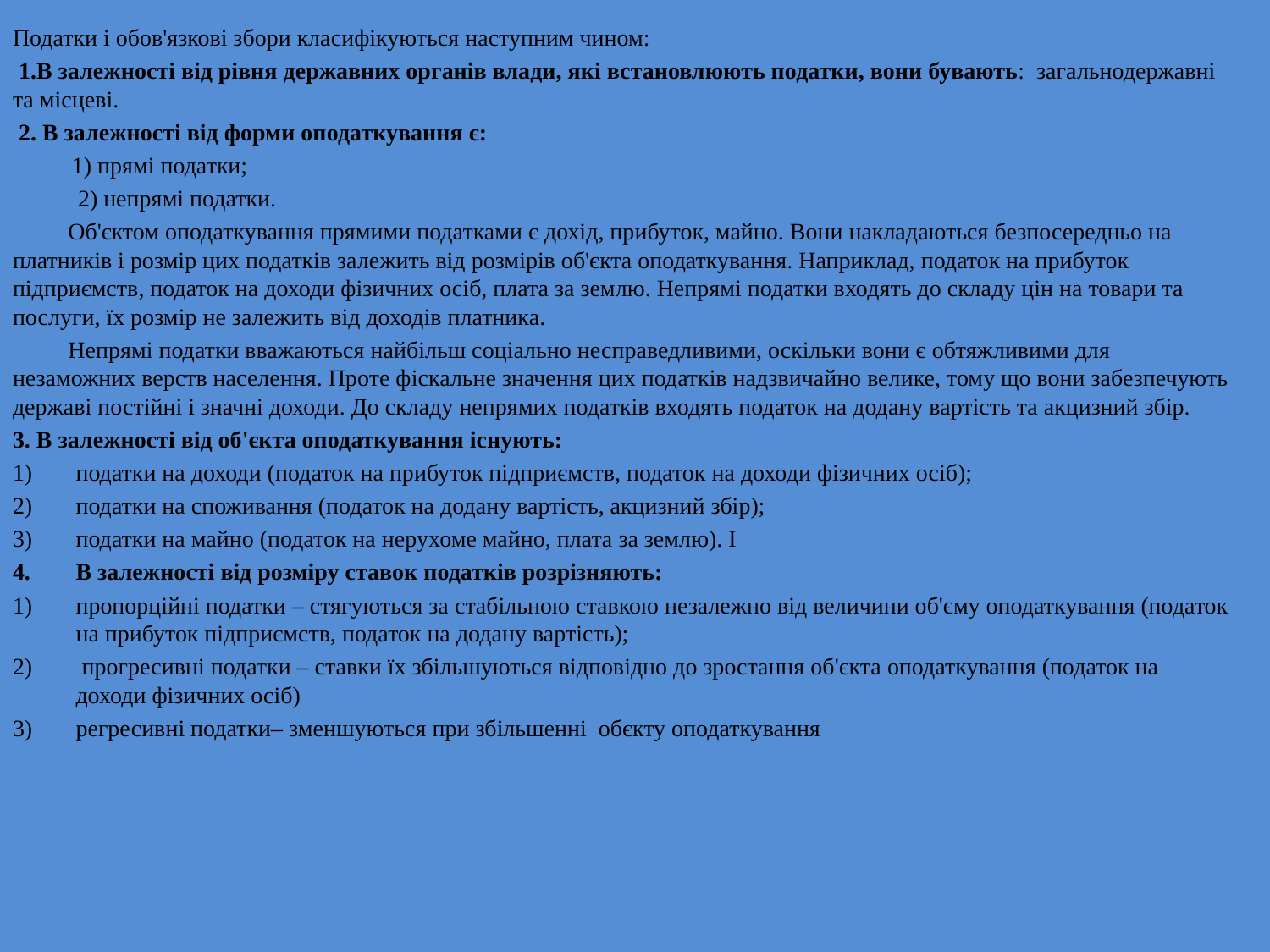

Податки і обов'язкові збори класифікуються наступним чином:
 1.В залежності від рівня державних органів влади, які встановлюють податки, вони бувають:  загальнодержавні та місцеві.
 2. В залежності від форми оподаткування є:
          1) прямі податки;
           2) непрямі податки.
Об'єктом оподаткування прямими податками є дохід, прибуток, майно. Вони накладаються безпосередньо на платників і розмір цих податків залежить від розмірів об'єкта оподаткування. Наприклад, податок на прибуток підприємств, податок на доходи фізичних осіб, плата за землю. Непрямі податки входять до складу цін на товари та послуги, їх розмір не залежить від доходів платника.
Непрямі податки вважаються найбільш соціально несправедливими, оскільки вони є обтяжливими для незаможних верств населення. Проте фіскальне значення цих податків надзвичайно велике, тому що вони забезпечують державі постійні і значні доходи. До складу непрямих податків входять податок на додану вартість та акцизний збір.
3. В залежності від об'єкта оподаткування існують:
податки на доходи (податок на прибуток підприємств, податок на доходи фізичних осіб);
податки на споживання (податок на додану вартість, акцизний збір);
податки на майно (податок на нерухоме майно, плата за землю). I
В залежності від розміру ставок податків розрізняють:
пропорційні податки – стягуються за стабільною ставкою незалежно від величини об'єму оподаткування (податок на прибуток підприємств, податок на додану вартість);
 прогресивні податки – ставки їх збільшуються відповідно до зростання об'єкта оподаткування (податок на доходи фізичних осіб)
регресивні податки– зменшуються при збільшенні  обєкту оподаткування